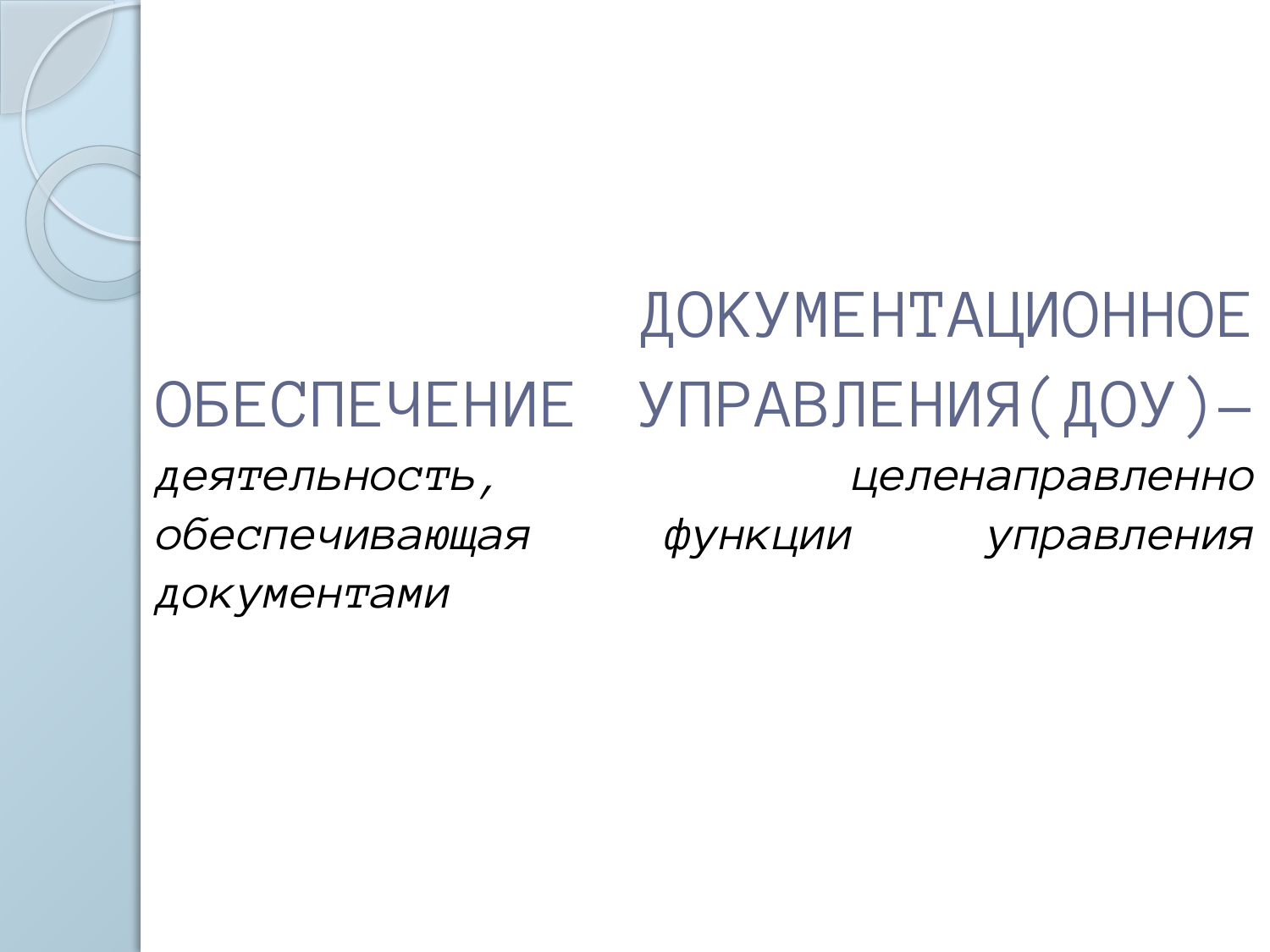

# ДОКУМЕНТАЦИОННОЕ ОБЕСПЕЧЕНИЕ УПРАВЛЕНИЯ(ДОУ)- деятельность, целенаправленно обеспечивающая функции управления документами